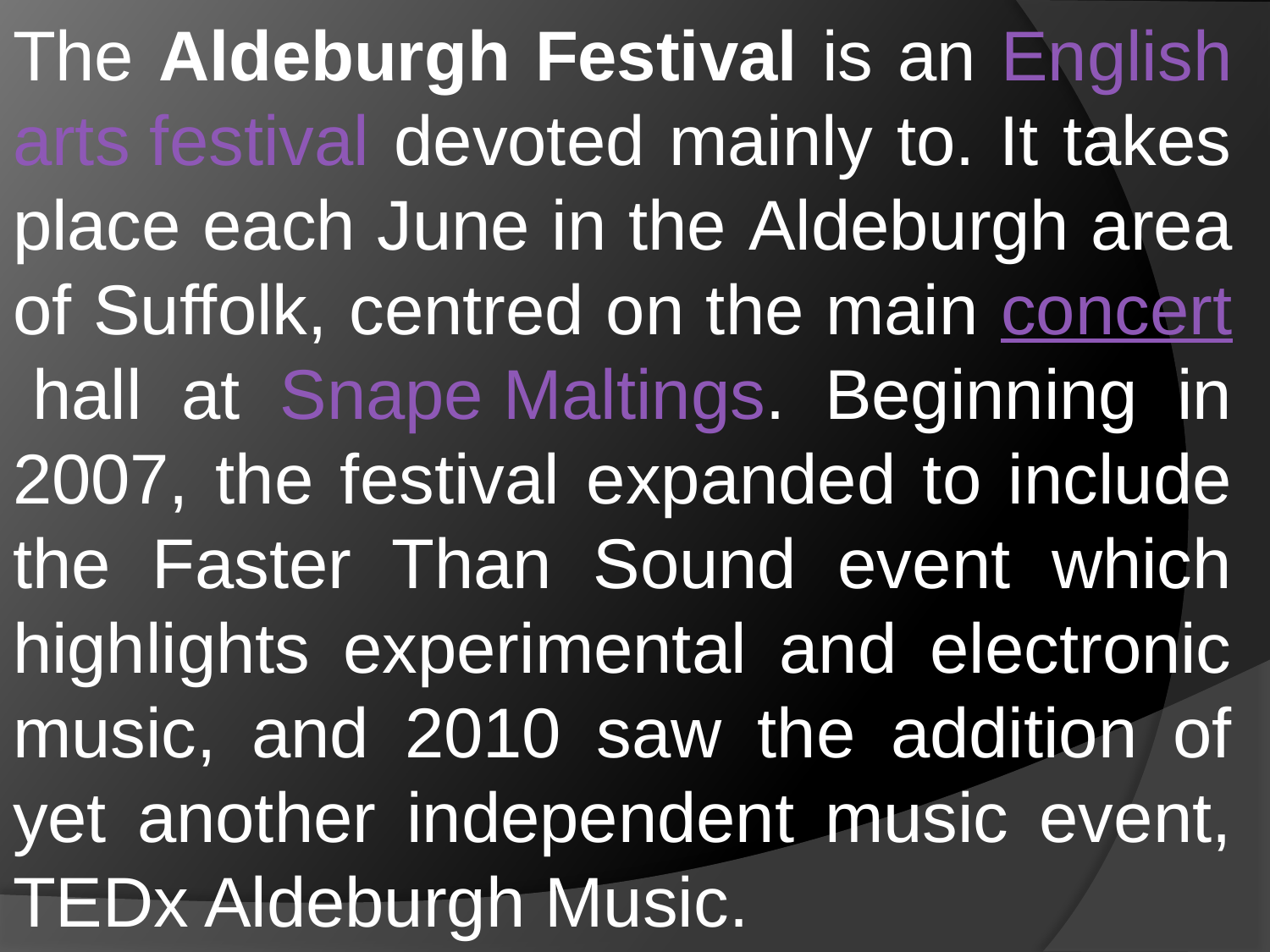

The Aldeburgh Festival is an English arts festival devoted mainly to. It takes place each June in the Aldeburgh area of Suffolk, centred on the main concert hall at Snape Maltings. Beginning in 2007, the festival expanded to include the Faster Than Sound event which highlights experimental and electronic music, and 2010 saw the addition of yet another independent music event, TEDx Aldeburgh Music.